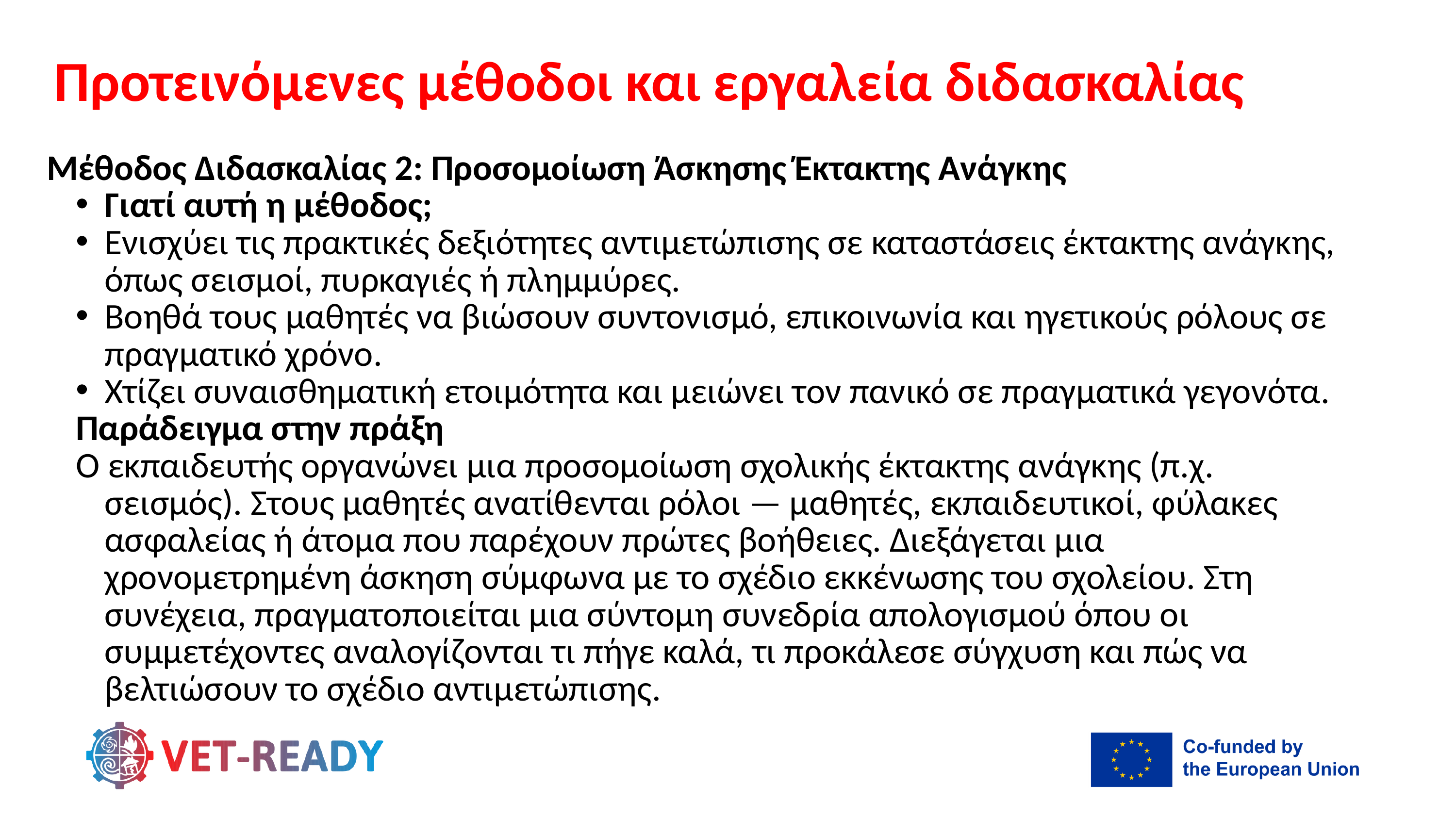

Προτεινόμενες μέθοδοι και εργαλεία διδασκαλίας
Μέθοδος Διδασκαλίας 2: Προσομοίωση Άσκησης Έκτακτης Ανάγκης
Γιατί αυτή η μέθοδος;
Ενισχύει τις πρακτικές δεξιότητες αντιμετώπισης σε καταστάσεις έκτακτης ανάγκης, όπως σεισμοί, πυρκαγιές ή πλημμύρες.
Βοηθά τους μαθητές να βιώσουν συντονισμό, επικοινωνία και ηγετικούς ρόλους σε πραγματικό χρόνο.
Χτίζει συναισθηματική ετοιμότητα και μειώνει τον πανικό σε πραγματικά γεγονότα.
Παράδειγμα στην πράξη
Ο εκπαιδευτής οργανώνει μια προσομοίωση σχολικής έκτακτης ανάγκης (π.χ. σεισμός). Στους μαθητές ανατίθενται ρόλοι — μαθητές, εκπαιδευτικοί, φύλακες ασφαλείας ή άτομα που παρέχουν πρώτες βοήθειες. Διεξάγεται μια χρονομετρημένη άσκηση σύμφωνα με το σχέδιο εκκένωσης του σχολείου. Στη συνέχεια, πραγματοποιείται μια σύντομη συνεδρία απολογισμού όπου οι συμμετέχοντες αναλογίζονται τι πήγε καλά, τι προκάλεσε σύγχυση και πώς να βελτιώσουν το σχέδιο αντιμετώπισης.